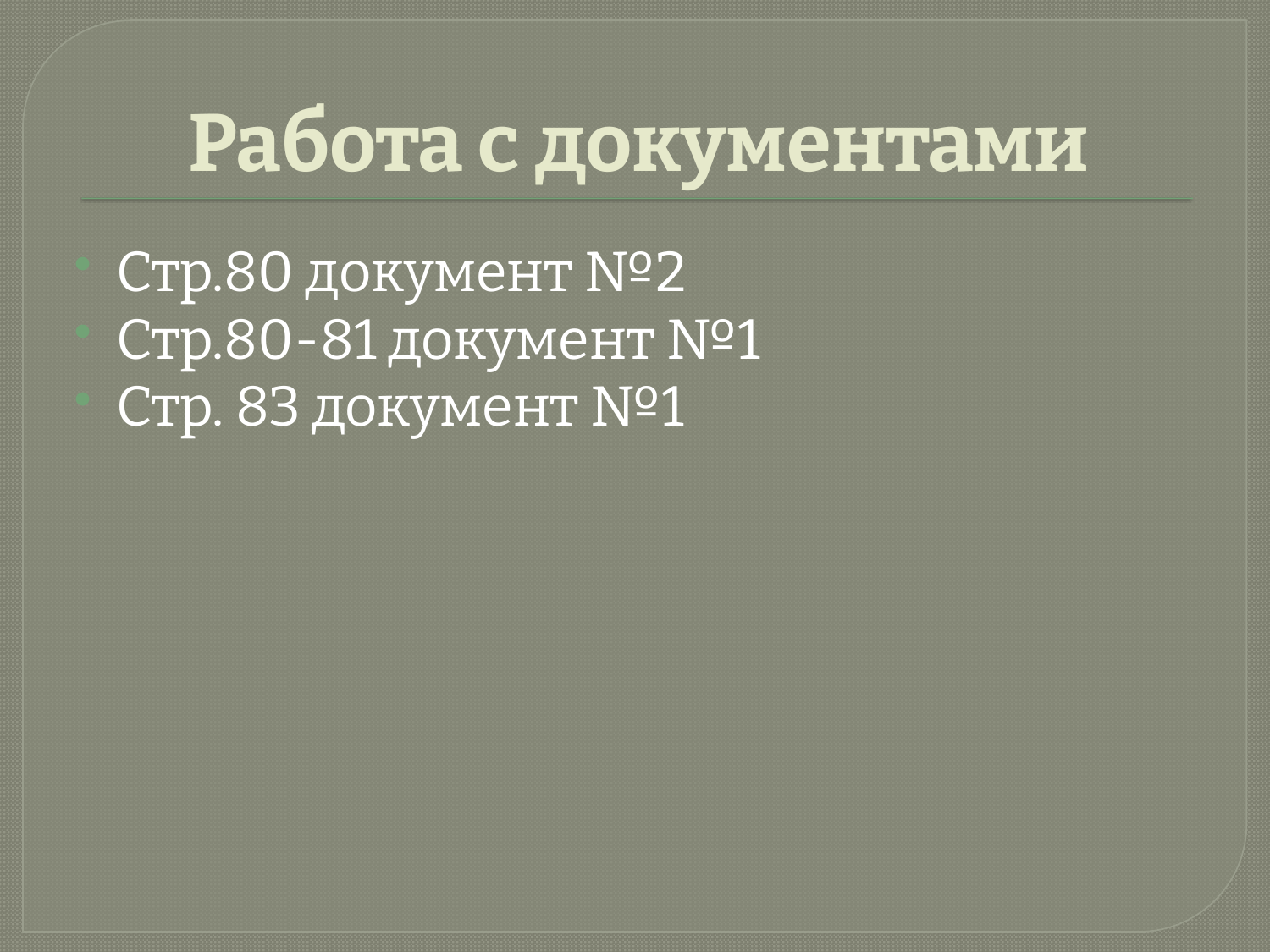

# Работа с документами
Стр.80 документ №2
Стр.80-81 документ №1
Стр. 83 документ №1